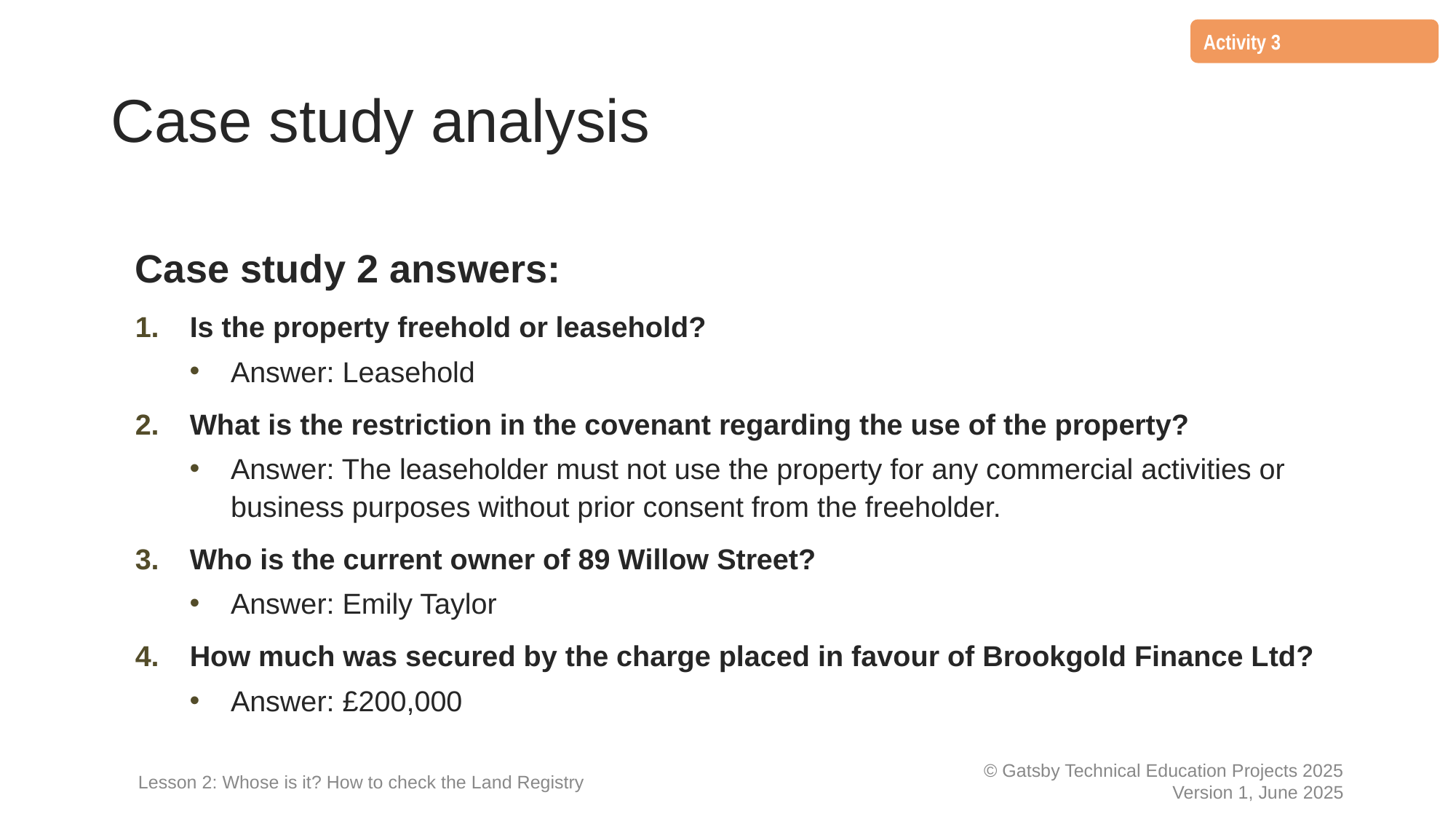

Activity 3
# Case study analysis
Case study 2 answers:
Is the property freehold or leasehold?
Answer: Leasehold
What is the restriction in the covenant regarding the use of the property?
Answer: The leaseholder must not use the property for any commercial activities or business purposes without prior consent from the freeholder.
Who is the current owner of 89 Willow Street?
Answer: Emily Taylor
How much was secured by the charge placed in favour of Brookgold Finance Ltd?
Answer: £200,000

Lesson 2: Whose is it? How to check the Land Registry